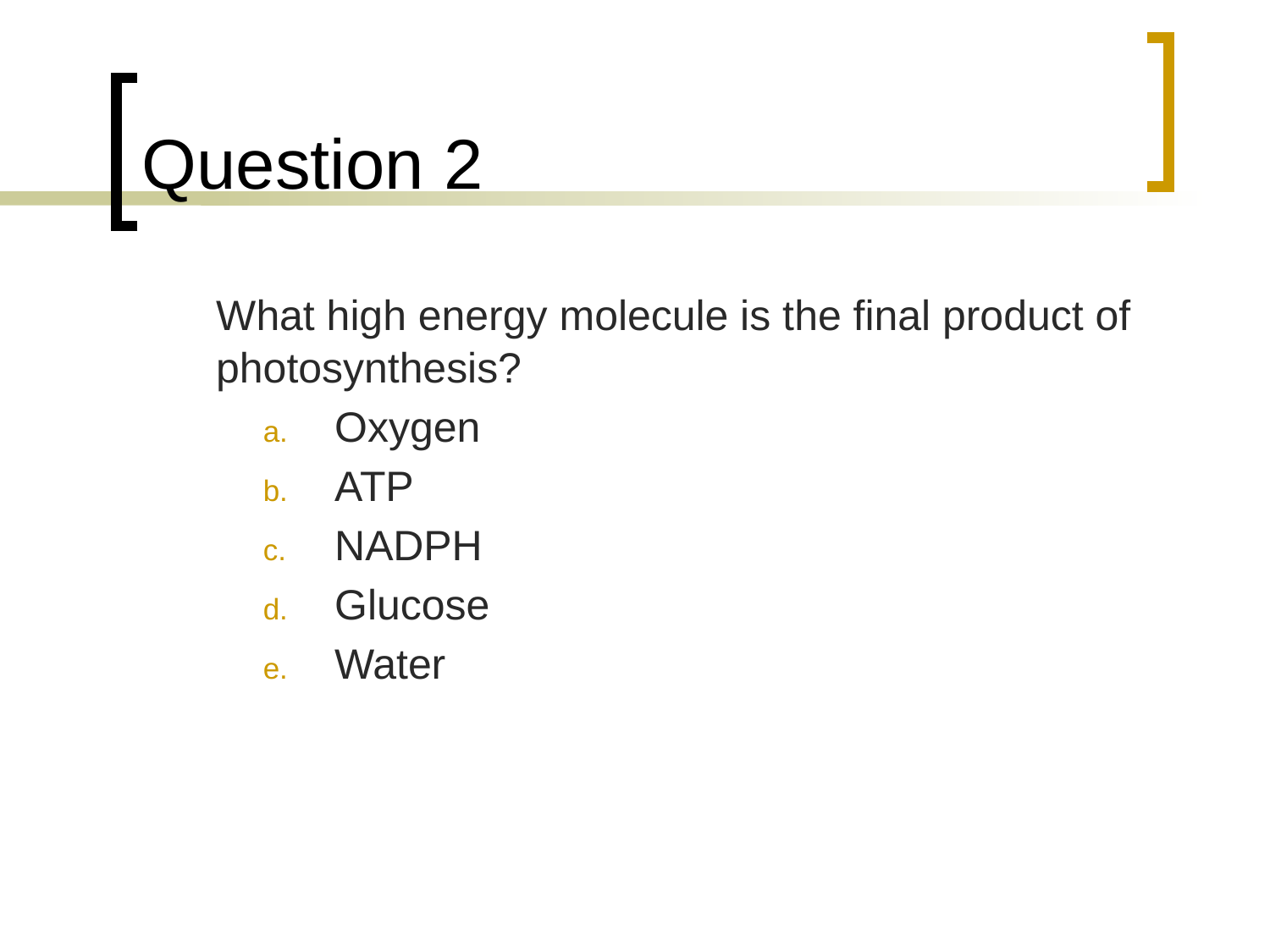

# Question 2
	What high energy molecule is the final product of photosynthesis?
Oxygen
ATP
NADPH
Glucose
Water